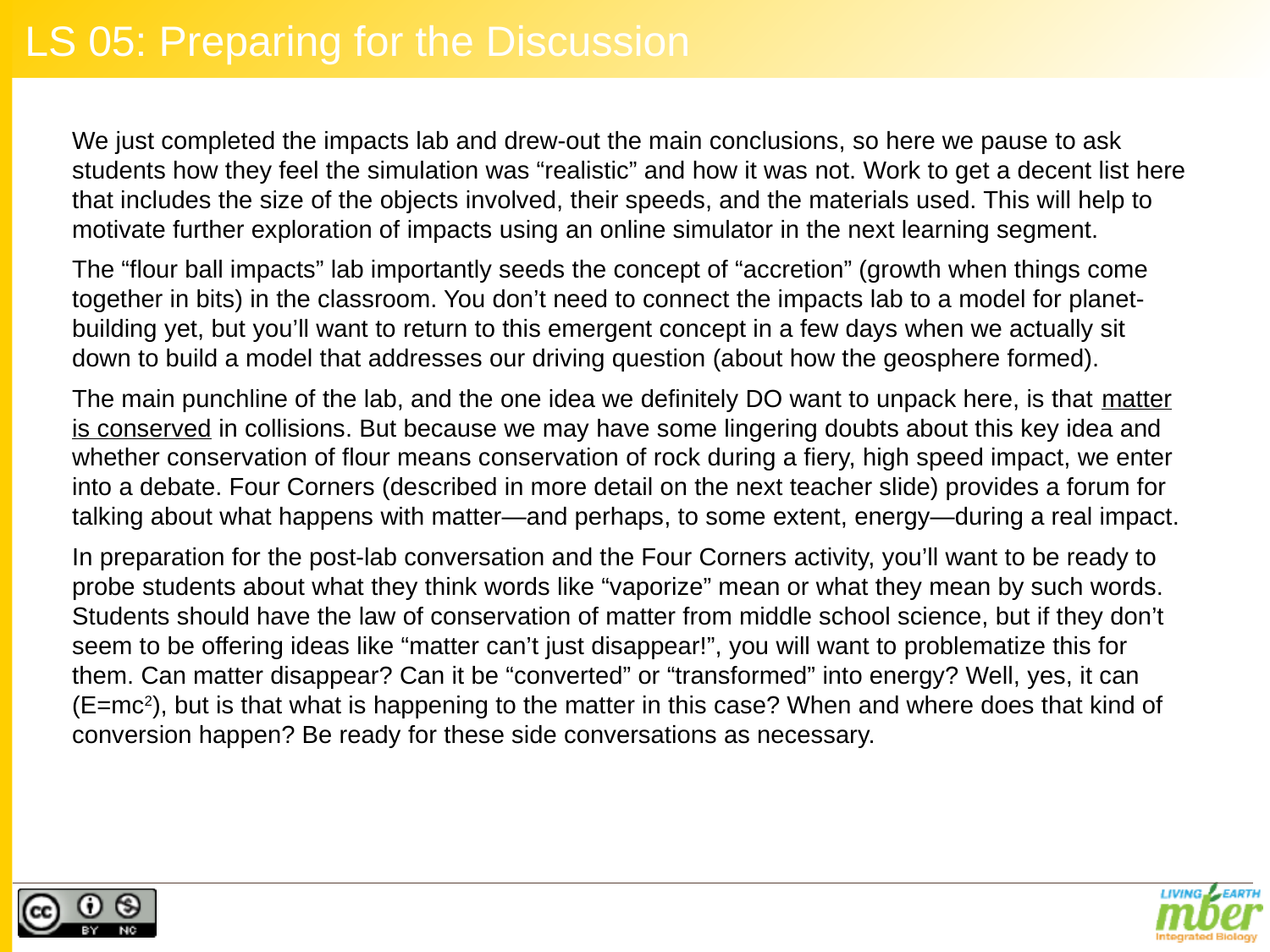

# LS 05: Preparing for the Discussion
We just completed the impacts lab and drew-out the main conclusions, so here we pause to ask students how they feel the simulation was “realistic” and how it was not. Work to get a decent list here that includes the size of the objects involved, their speeds, and the materials used. This will help to motivate further exploration of impacts using an online simulator in the next learning segment.
The “flour ball impacts” lab importantly seeds the concept of “accretion” (growth when things come together in bits) in the classroom. You don’t need to connect the impacts lab to a model for planet-building yet, but you’ll want to return to this emergent concept in a few days when we actually sit down to build a model that addresses our driving question (about how the geosphere formed).
The main punchline of the lab, and the one idea we definitely DO want to unpack here, is that matter is conserved in collisions. But because we may have some lingering doubts about this key idea and whether conservation of flour means conservation of rock during a fiery, high speed impact, we enter into a debate. Four Corners (described in more detail on the next teacher slide) provides a forum for talking about what happens with matter—and perhaps, to some extent, energy—during a real impact.
In preparation for the post-lab conversation and the Four Corners activity, you’ll want to be ready to probe students about what they think words like “vaporize” mean or what they mean by such words. Students should have the law of conservation of matter from middle school science, but if they don’t seem to be offering ideas like “matter can’t just disappear!”, you will want to problematize this for them. Can matter disappear? Can it be “converted” or “transformed” into energy? Well, yes, it can (E=mc2), but is that what is happening to the matter in this case? When and where does that kind of conversion happen? Be ready for these side conversations as necessary.